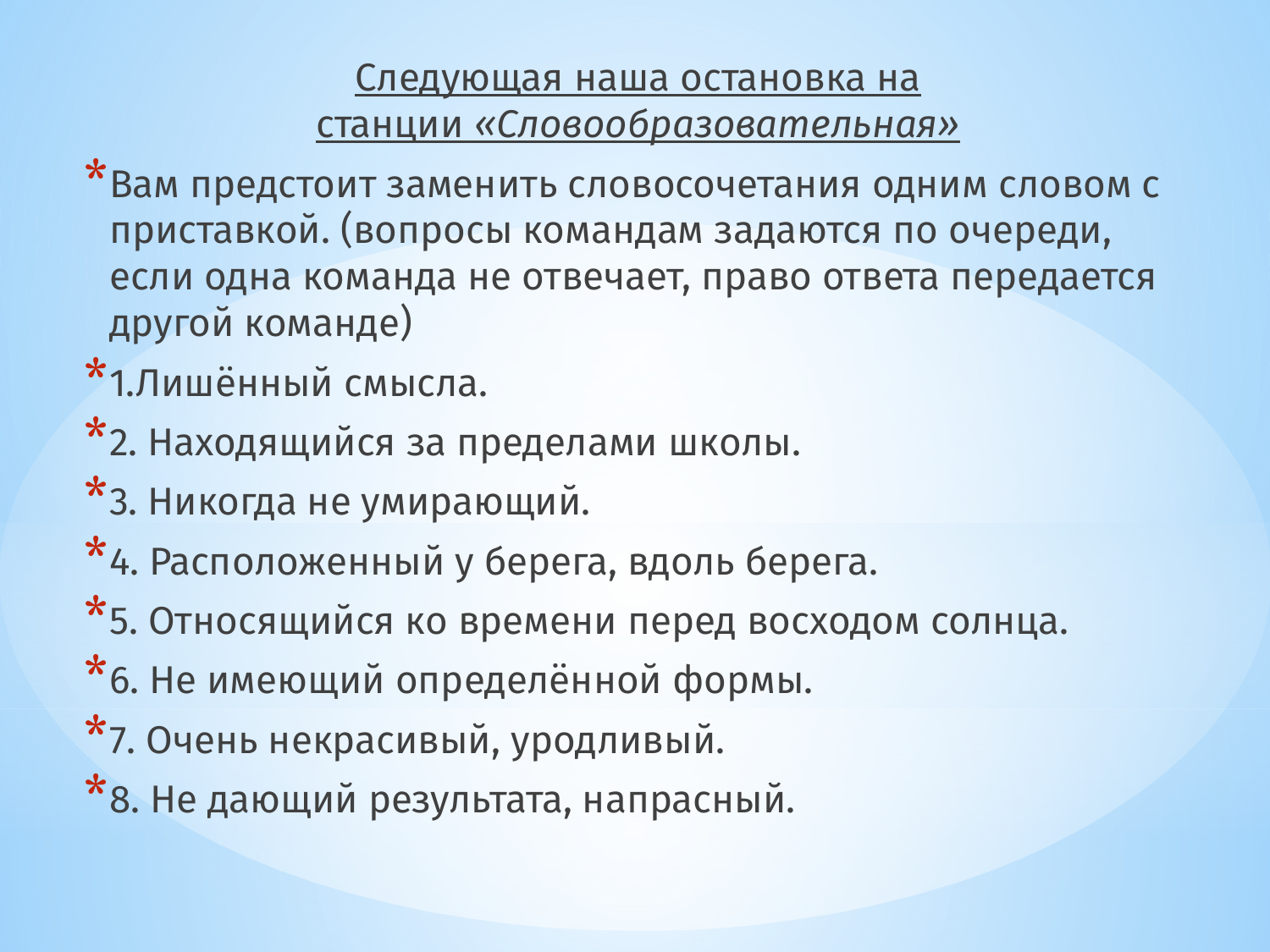

Следующая наша остановка на станции «Словообразовательная»
Вам предстоит заменить словосочетания одним словом с приставкой. (вопросы командам задаются по очереди, если одна команда не отвечает, право ответа передается другой команде)
1.Лишённый смысла.
2. Находящийся за пределами школы.
3. Никогда не умирающий.
4. Расположенный у берега, вдоль берега.
5. Относящийся ко времени перед восходом солнца.
6. Не имеющий определённой формы.
7. Очень некрасивый, уродливый.
8. Не дающий результата, напрасный.